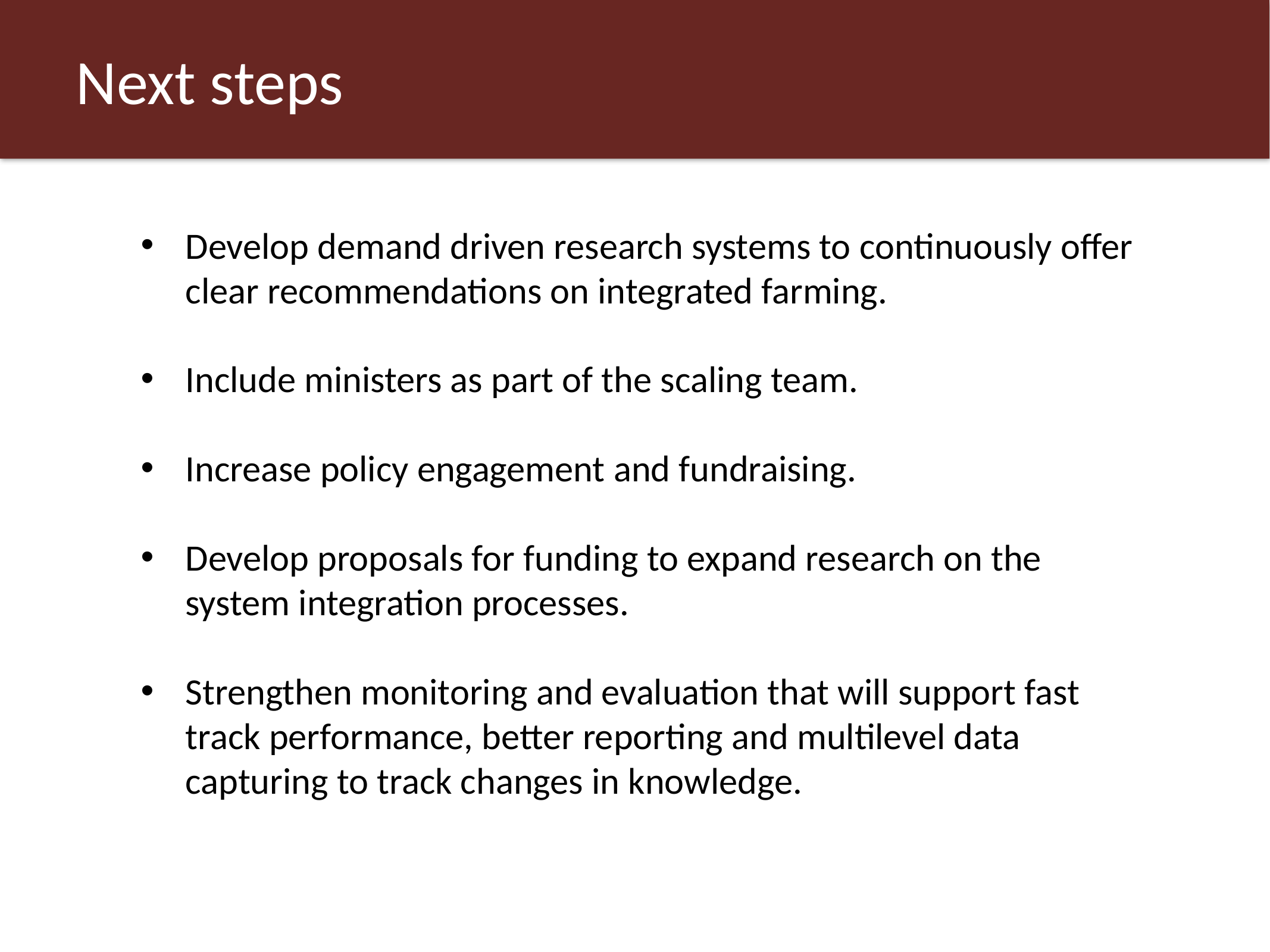

# Next steps
Develop demand driven research systems to continuously offer clear recommendations on integrated farming.

Include ministers as part of the scaling team.

Increase policy engagement and fundraising.

Develop proposals for funding to expand research on the system integration processes.

Strengthen monitoring and evaluation that will support fast track performance, better reporting and multilevel data capturing to track changes in knowledge.